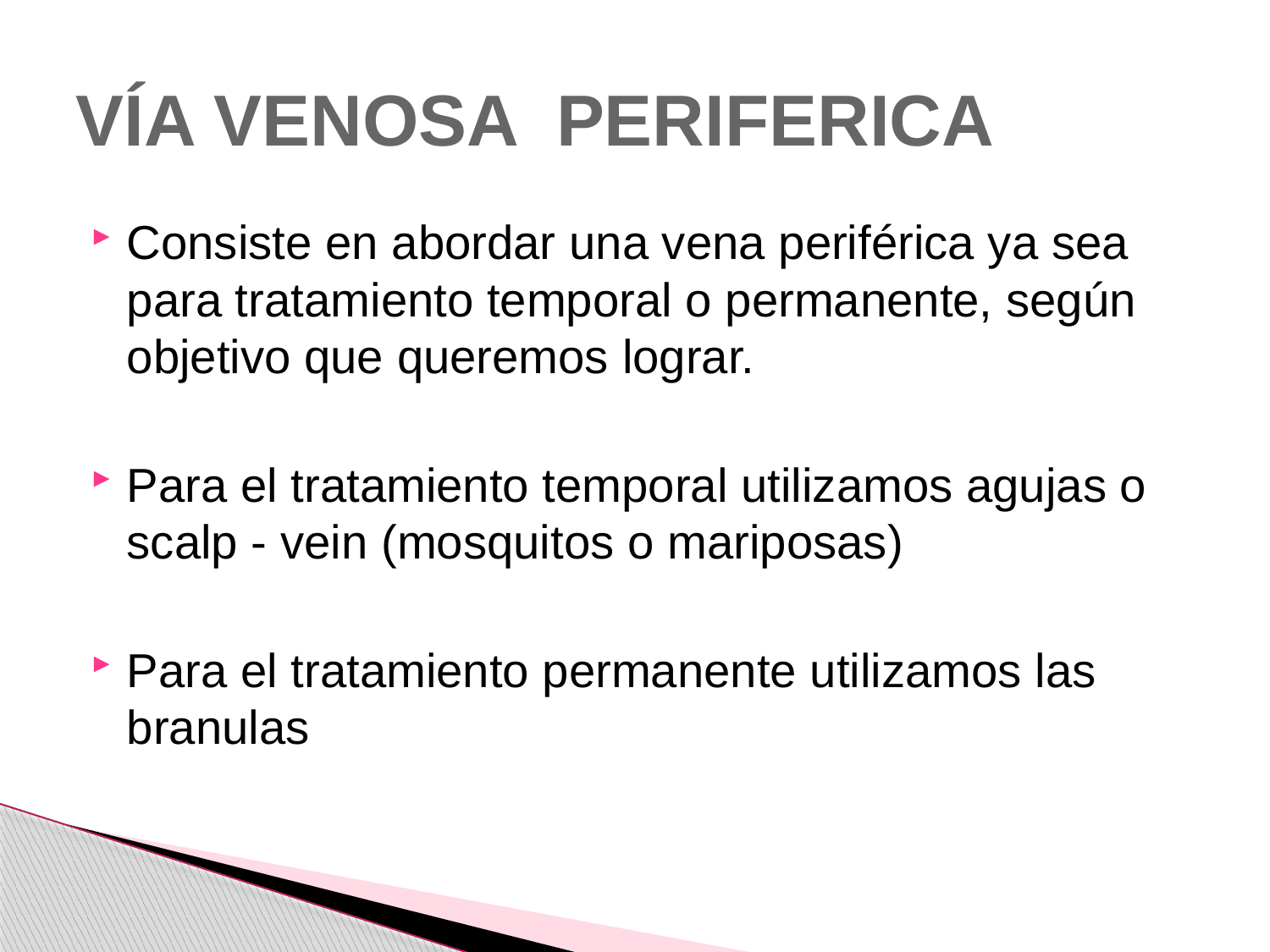

# VÍA VENOSA  PERIFERICA
Consiste en abordar una vena periférica ya sea para tratamiento temporal o permanente, según objetivo que queremos lograr.

Para el tratamiento temporal utilizamos agujas o scalp - vein (mosquitos o mariposas)

Para el tratamiento permanente utilizamos las branulas